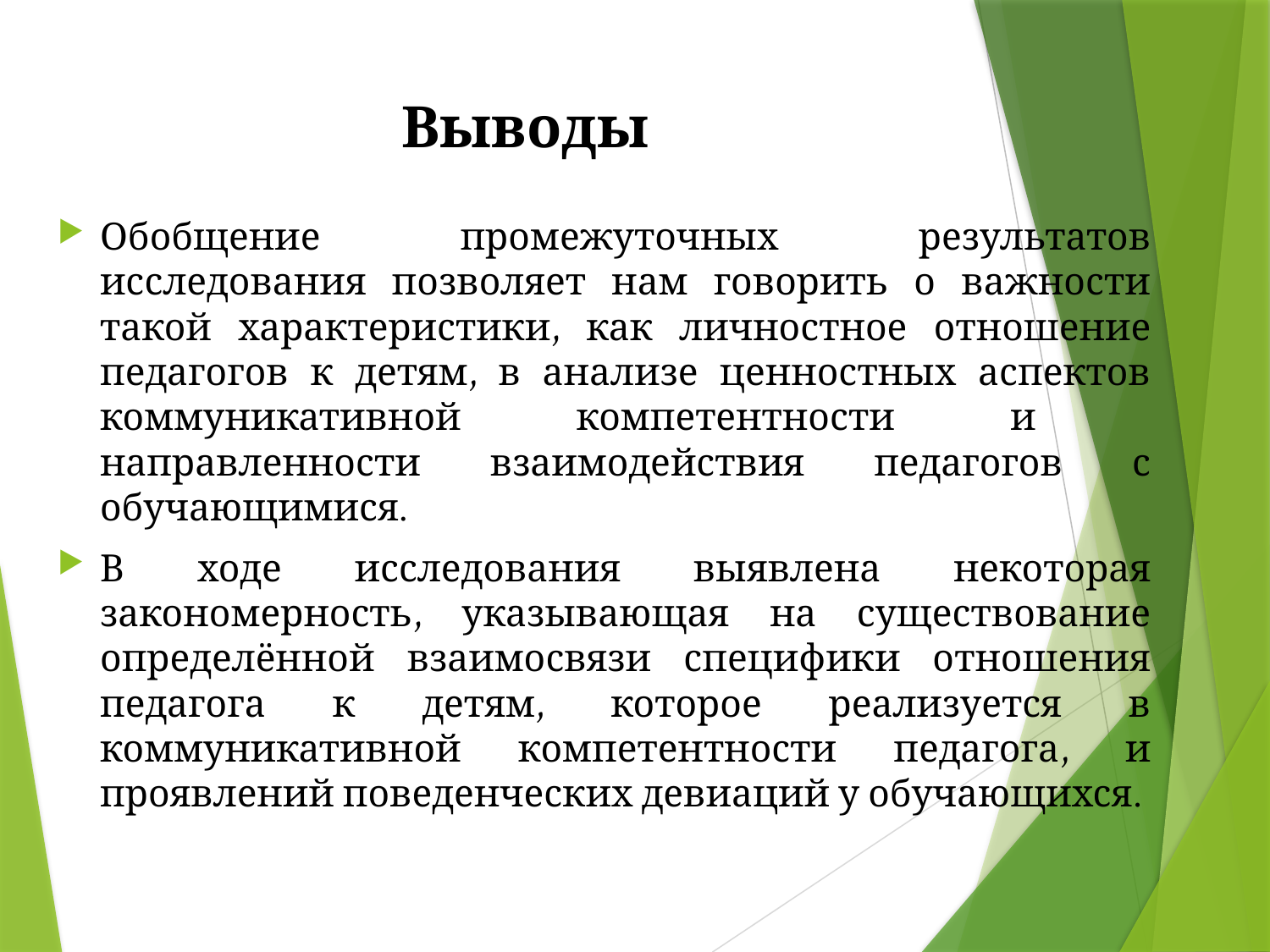

# Выводы
Обобщение промежуточных результатов исследования позволяет нам говорить о важности такой характеристики, как личностное отношение педагогов к детям, в анализе ценностных аспектов коммуникативной компетентности и  направленности взаимодействия педагогов с обучающимися.
В ходе исследования выявлена некоторая закономерность, указывающая на существование определённой взаимосвязи специфики отношения педагога к детям, которое реализуется в коммуникативной компетентности педагога, и проявлений поведенческих девиаций у обучающихся.